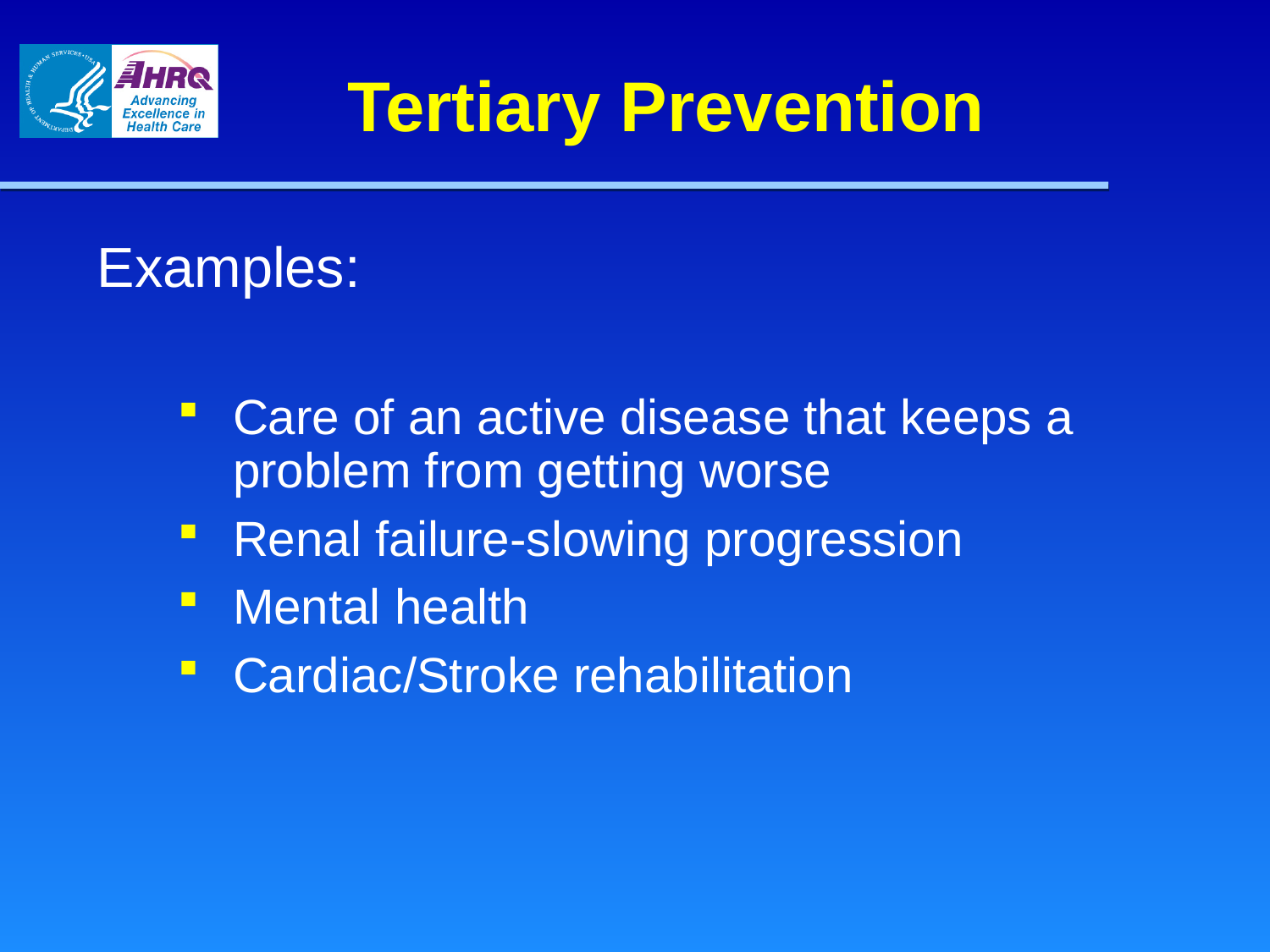

# Tertiary Prevention
Examples:

Care of an active disease that keeps a problem from getting worse
Renal failure-slowing progression
Mental health
Cardiac/Stroke rehabilitation